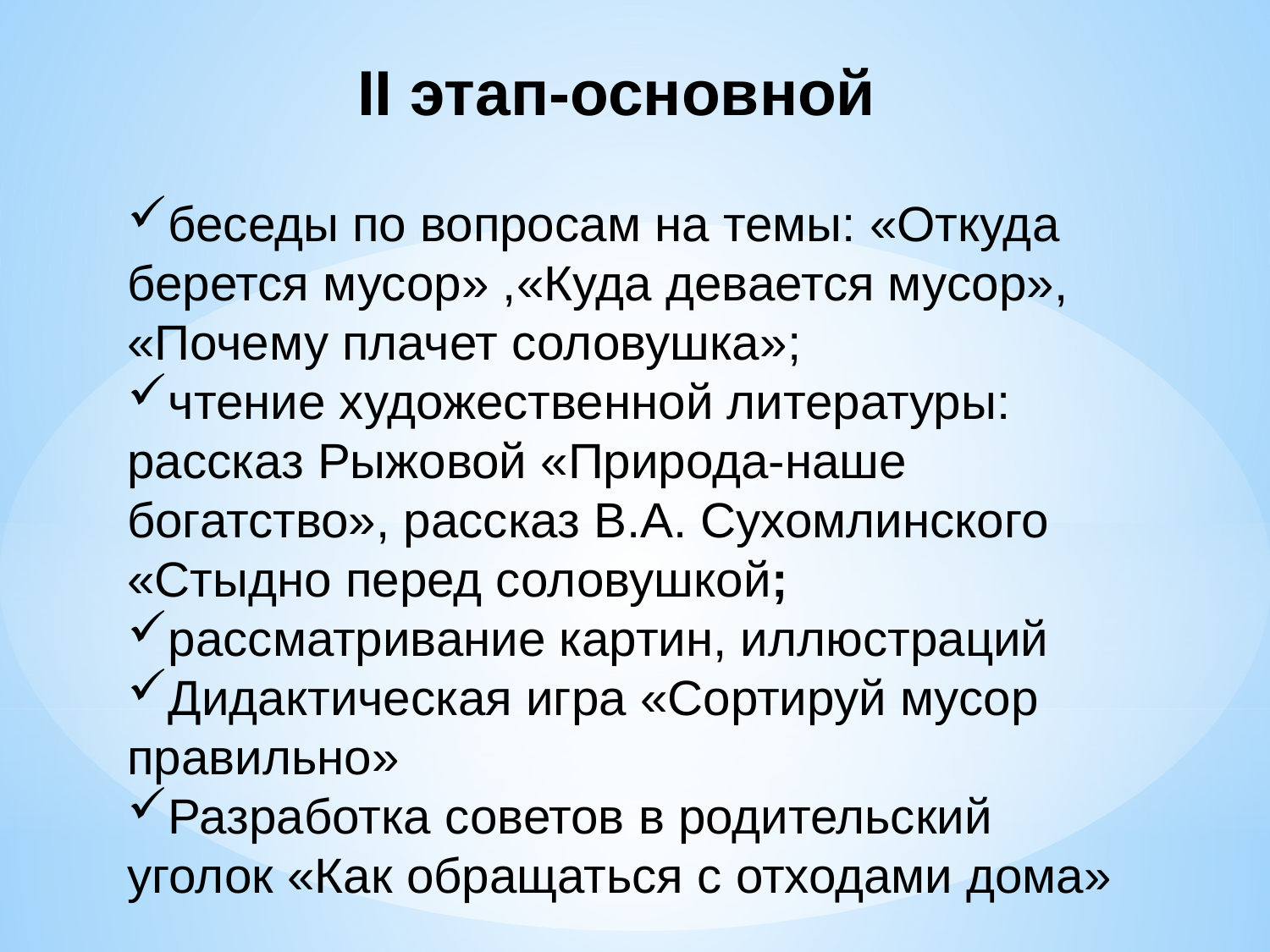

II этап-основной
беседы по вопросам на темы: «Откуда берется мусор» ,«Куда девается мусор», «Почему плачет соловушка»;
чтение художественной литературы: рассказ Рыжовой «Природа-наше богатство», рассказ В.А. Сухомлинского «Стыдно перед соловушкой;
рассматривание картин, иллюстраций
Дидактическая игра «Сортируй мусор правильно»
Разработка советов в родительский уголок «Как обращаться с отходами дома»